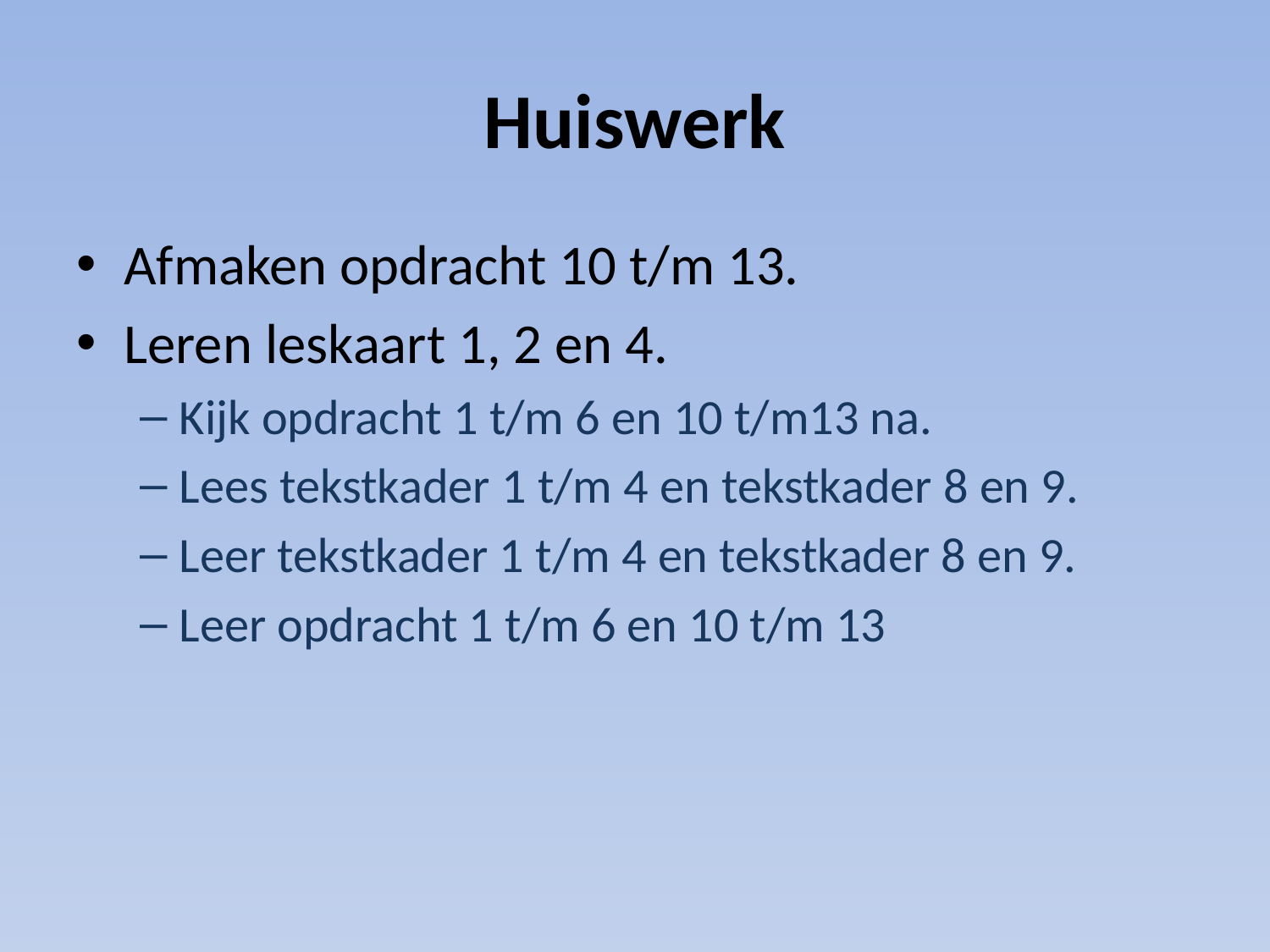

# Huiswerk
Afmaken opdracht 10 t/m 13.
Leren leskaart 1, 2 en 4.
Kijk opdracht 1 t/m 6 en 10 t/m13 na.
Lees tekstkader 1 t/m 4 en tekstkader 8 en 9.
Leer tekstkader 1 t/m 4 en tekstkader 8 en 9.
Leer opdracht 1 t/m 6 en 10 t/m 13